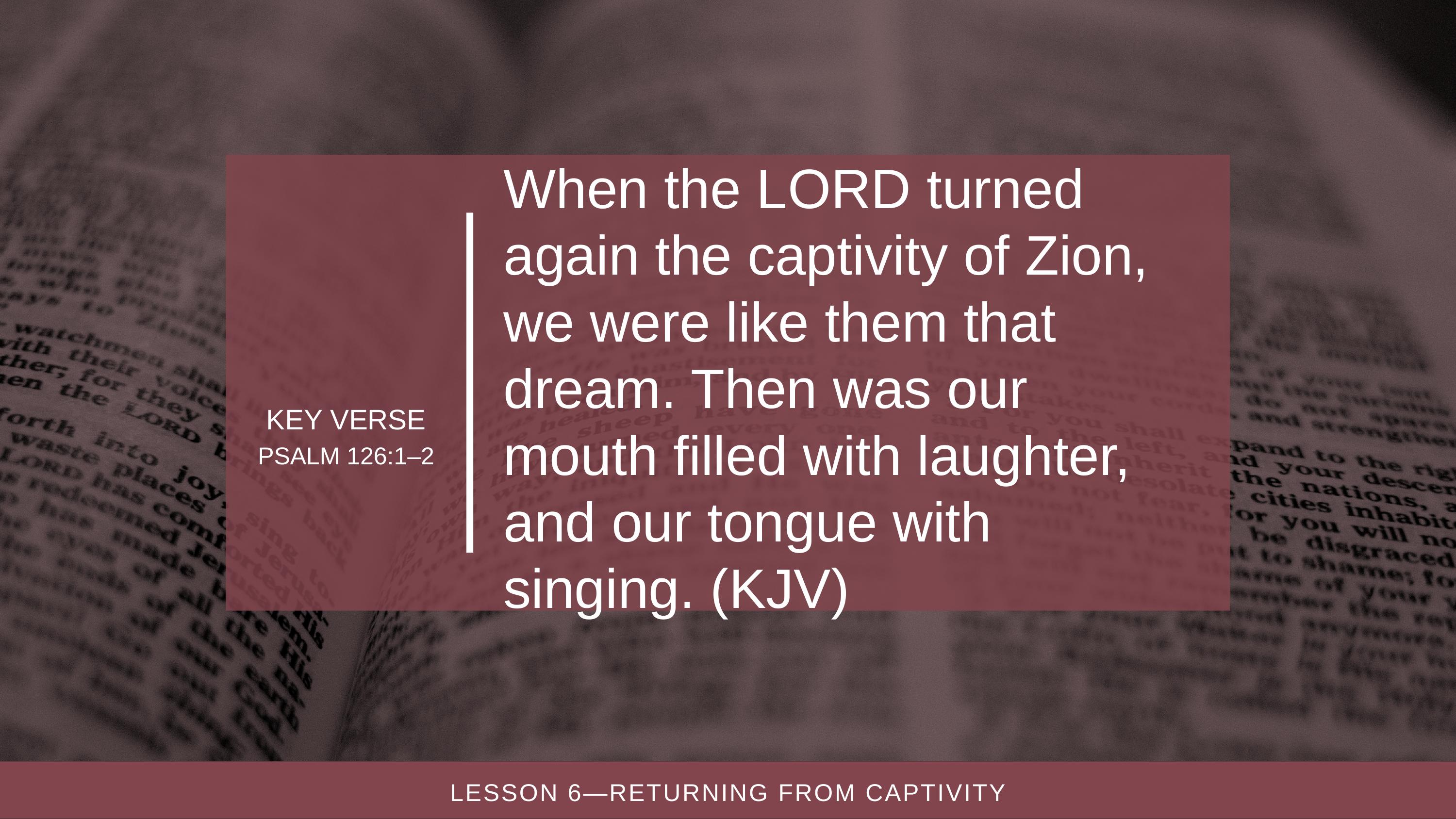

When the Lord turned again the captivity of Zion, we were like them that dream. Then was our mouth filled with laughter, and our tongue with singing. (kjv)